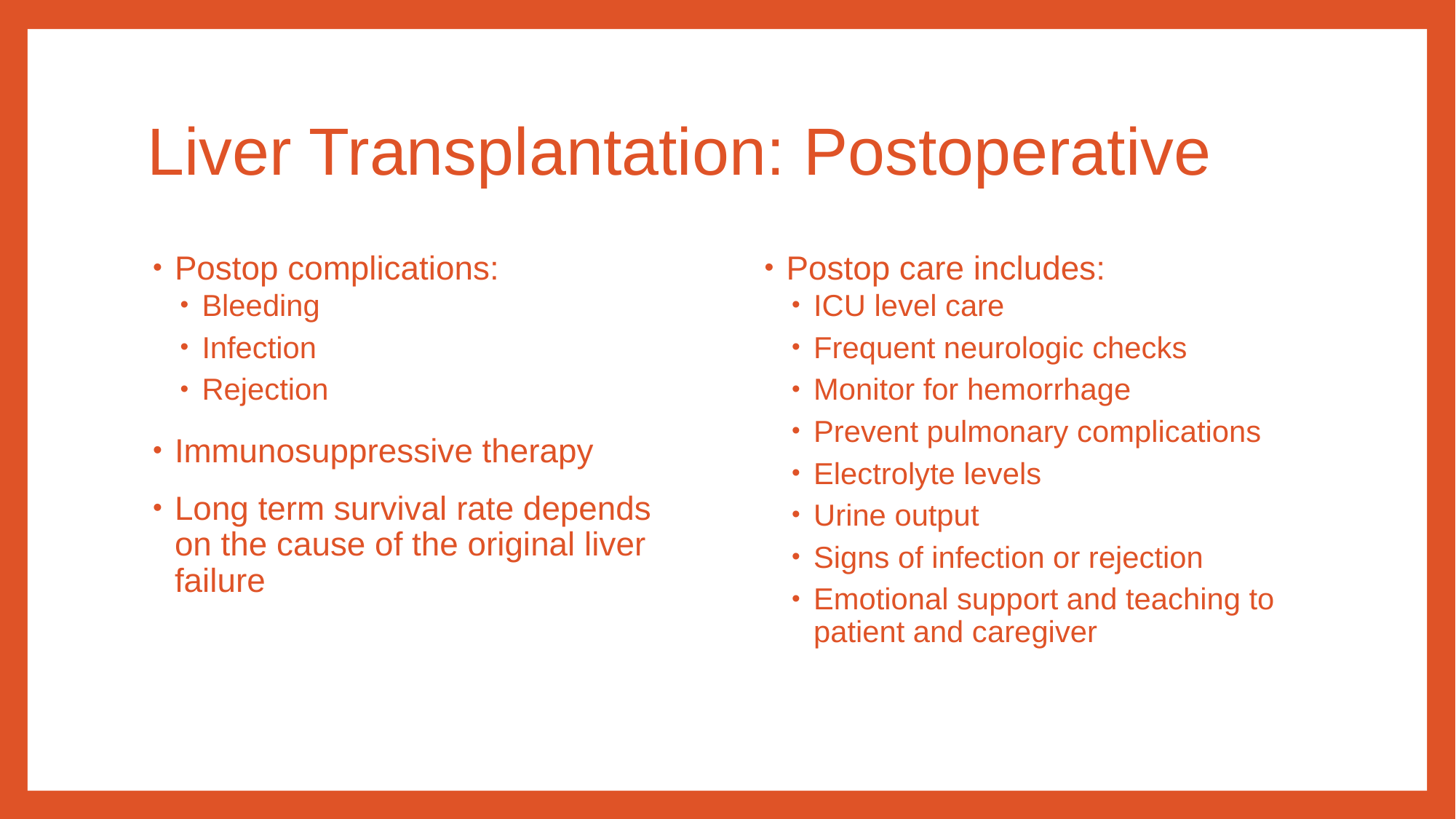

# Liver Transplantation: Postoperative
Postop complications:
Bleeding
Infection
Rejection
Immunosuppressive therapy
Long term survival rate depends on the cause of the original liver failure
Postop care includes:
ICU level care
Frequent neurologic checks
Monitor for hemorrhage
Prevent pulmonary complications
Electrolyte levels
Urine output
Signs of infection or rejection
Emotional support and teaching to patient and caregiver